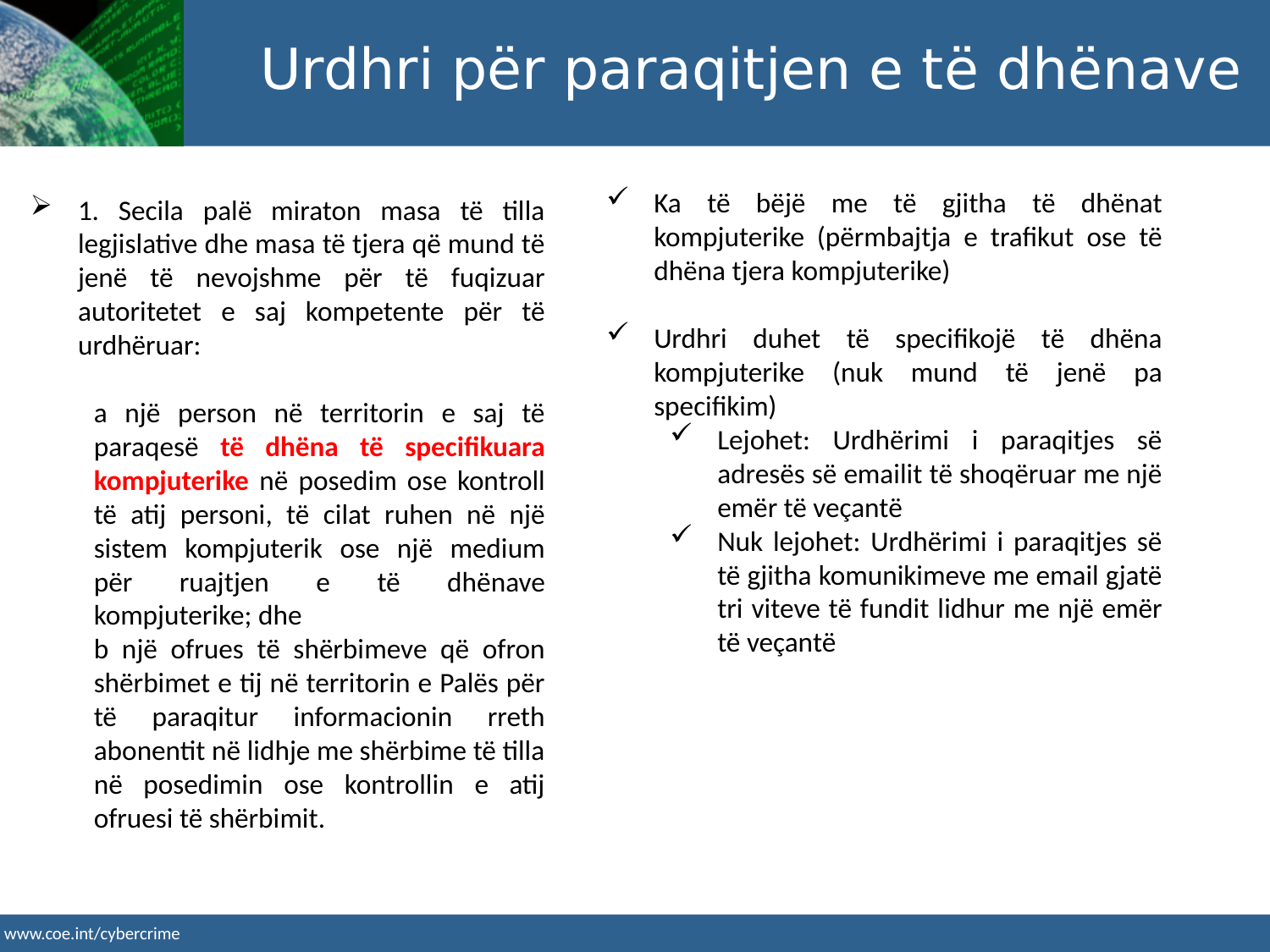

Urdhri për paraqitjen e të dhënave
Ka të bëjë me të gjitha të dhënat kompjuterike (përmbajtja e trafikut ose të dhëna tjera kompjuterike)

Urdhri duhet të specifikojë të dhëna kompjuterike (nuk mund të jenë pa specifikim)
Lejohet: Urdhërimi i paraqitjes së adresës së emailit të shoqëruar me një emër të veçantë
Nuk lejohet: Urdhërimi i paraqitjes së të gjitha komunikimeve me email gjatë tri viteve të fundit lidhur me një emër të veçantë
1. Secila palë miraton masa të tilla legjislative dhe masa të tjera që mund të jenë të nevojshme për të fuqizuar autoritetet e saj kompetente për të urdhëruar:

a një person në territorin e saj të paraqesë të dhëna të specifikuara kompjuterike në posedim ose kontroll të atij personi, të cilat ruhen në një sistem kompjuterik ose një medium për ruajtjen e të dhënave kompjuterike; dhe
b një ofrues të shërbimeve që ofron shërbimet e tij në territorin e Palës për të paraqitur informacionin rreth abonentit në lidhje me shërbime të tilla në posedimin ose kontrollin e atij ofruesi të shërbimit.